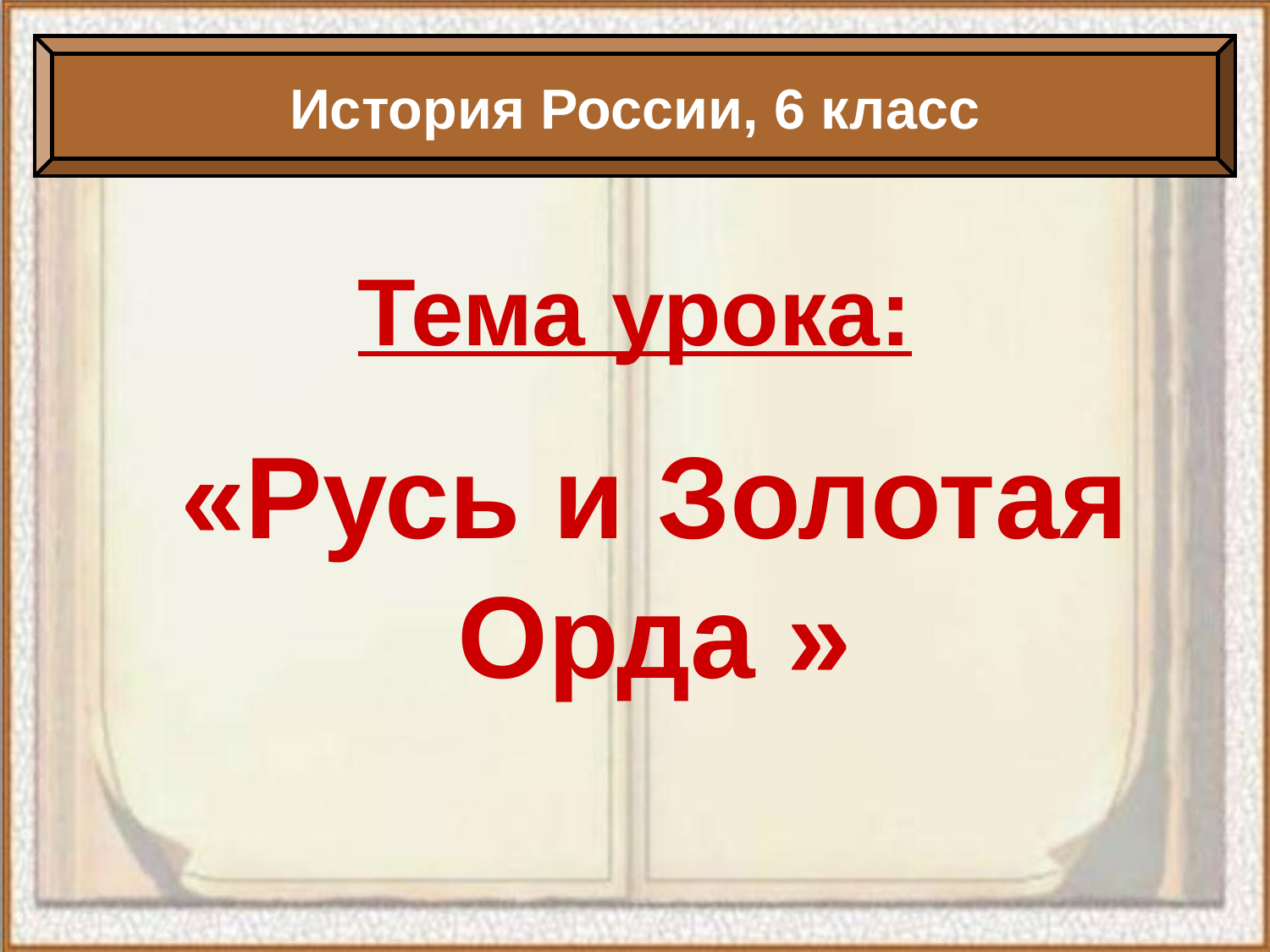

История России, 6 класс
# Тема урока:
«Русь и Золотая Орда »